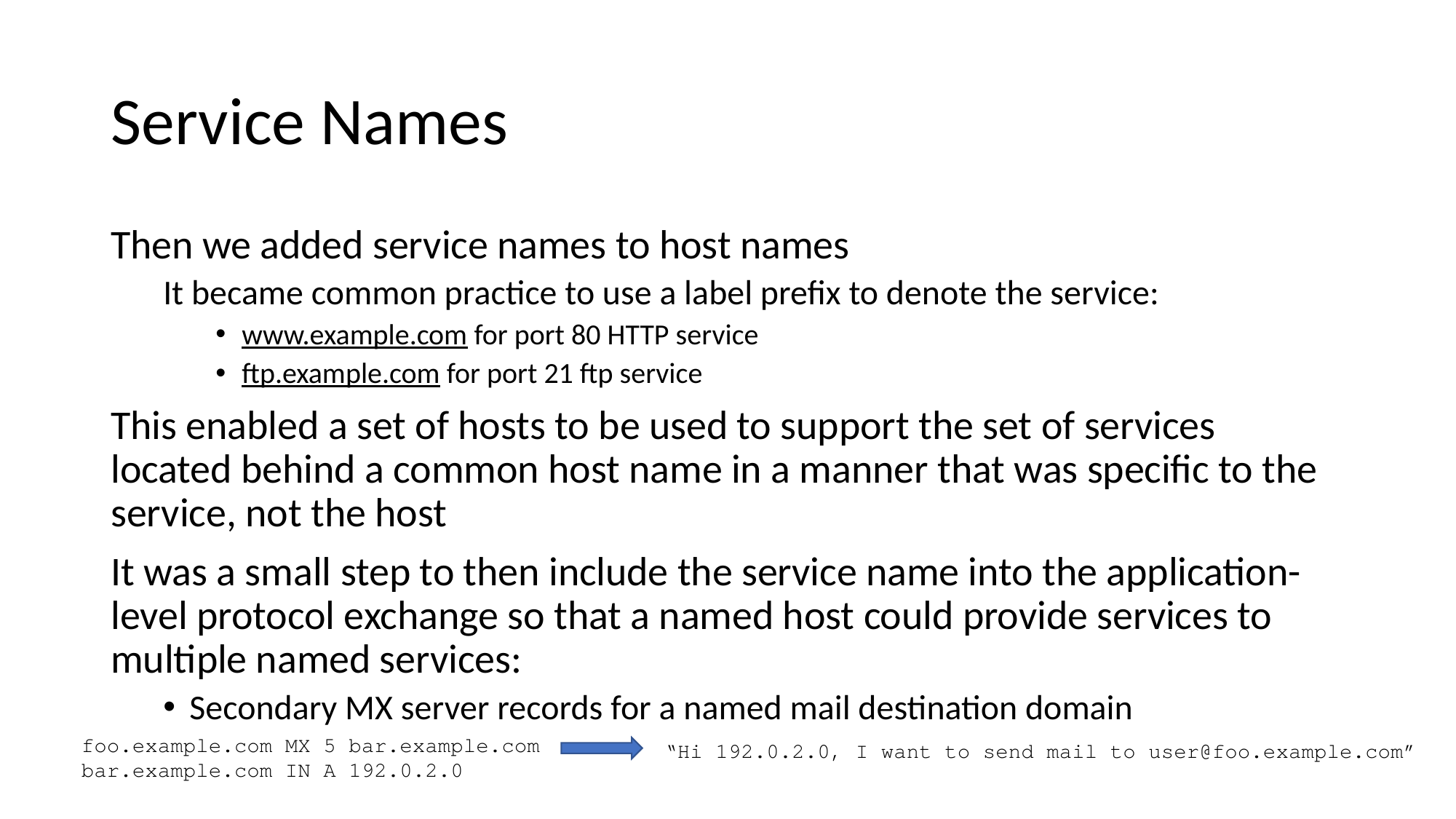

# Service Names
Then we added service names to host names
It became common practice to use a label prefix to denote the service:
www.example.com for port 80 HTTP service
ftp.example.com for port 21 ftp service
This enabled a set of hosts to be used to support the set of services located behind a common host name in a manner that was specific to the service, not the host
It was a small step to then include the service name into the application-level protocol exchange so that a named host could provide services to multiple named services:
Secondary MX server records for a named mail destination domain
foo.example.com MX 5 bar.example.com
bar.example.com IN A 192.0.2.0
“Hi 192.0.2.0, I want to send mail to user@foo.example.com”